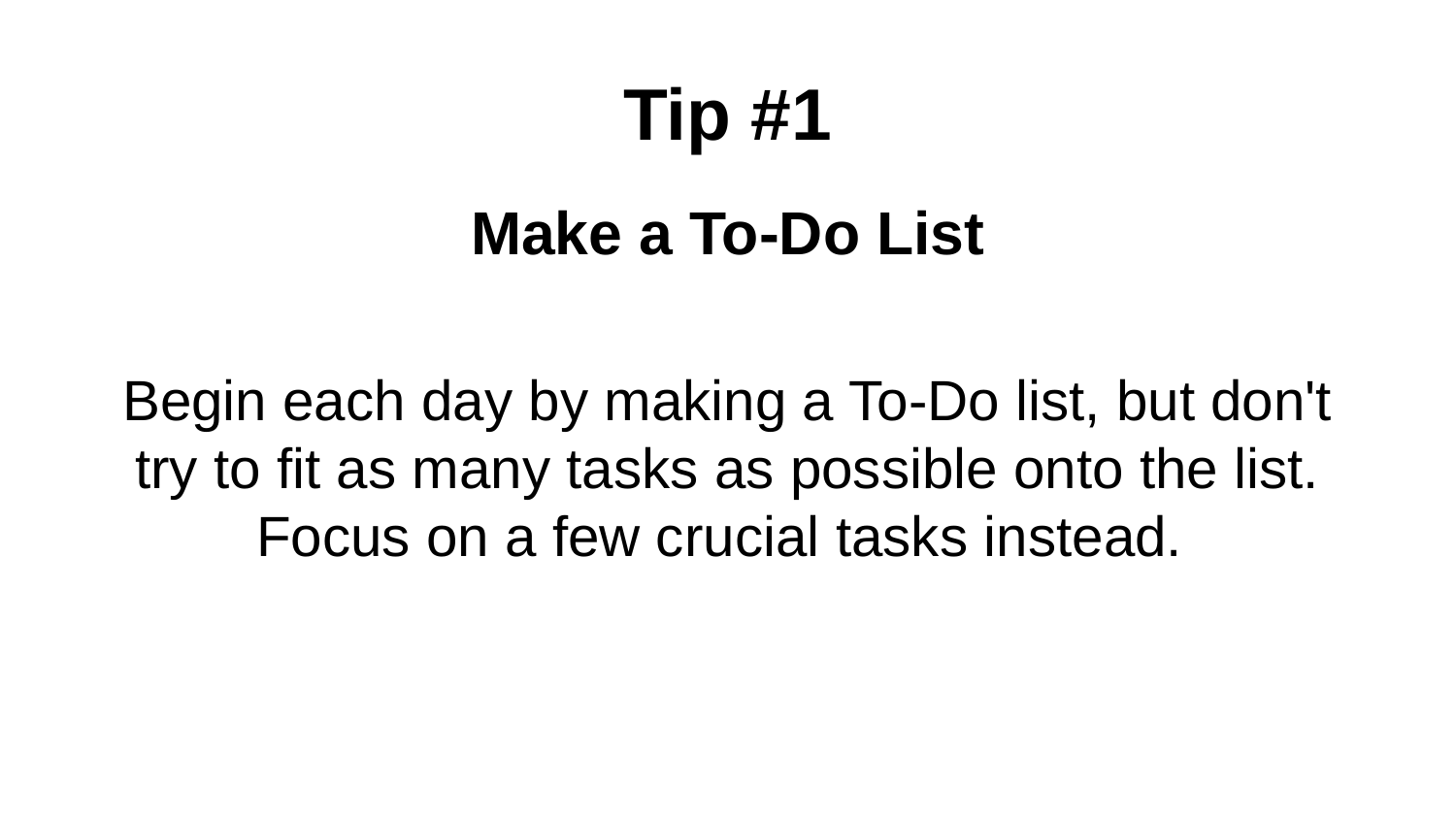

# Tip #1
Make a To-Do List

Begin each day by making a To-Do list, but don't try to fit as many tasks as possible onto the list. Focus on a few crucial tasks instead.